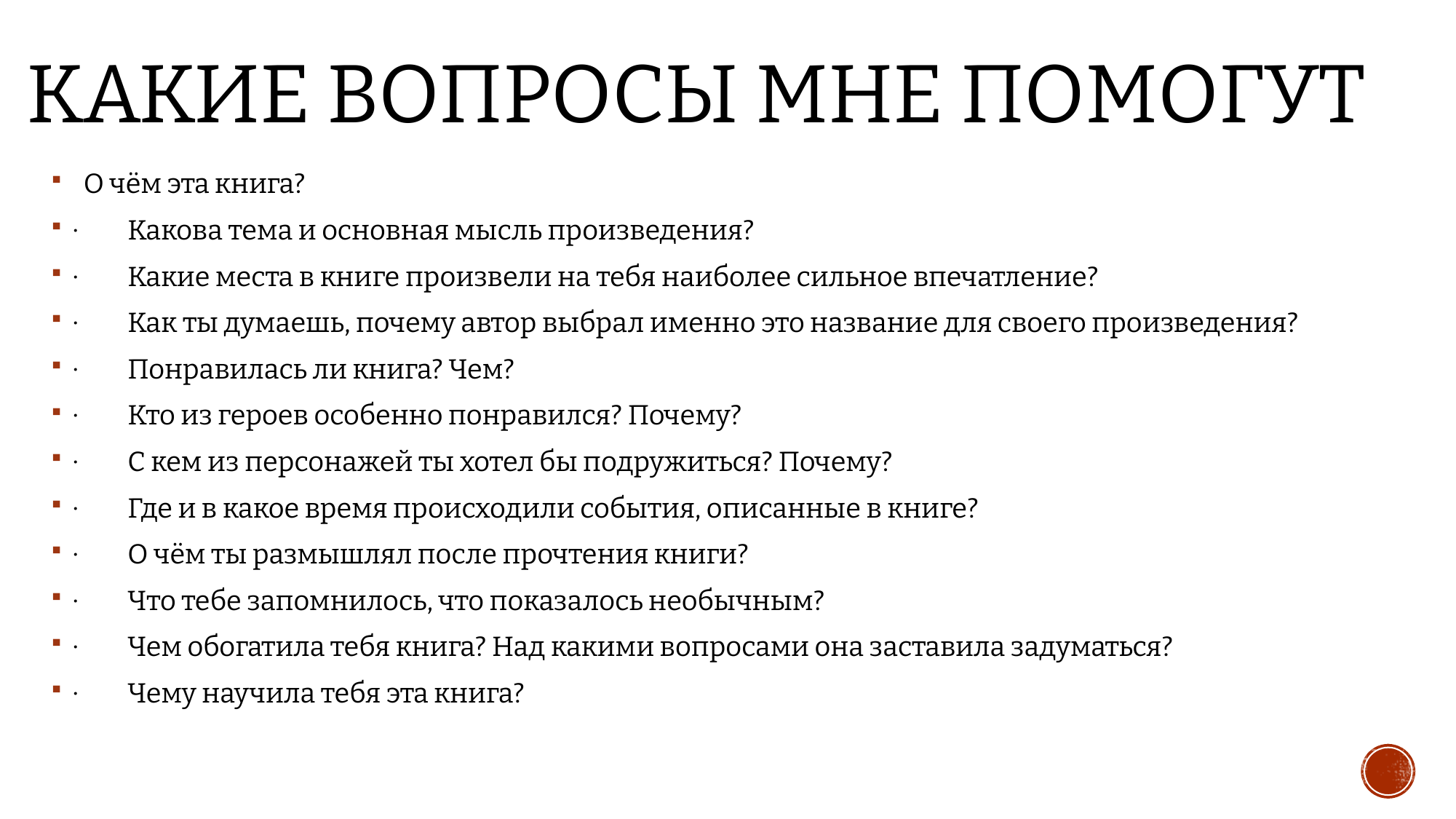

# Какие вопросы мне помогут
  О чём эта книга?
·         Какова тема и основная мысль произведения?
·         Какие места в книге произвели на тебя наиболее сильное впечатление?
·         Как ты думаешь, почему автор выбрал именно это название для своего произведения?
·         Понравилась ли книга? Чем?
·         Кто из героев особенно понравился? Почему?
·         С кем из персонажей ты хотел бы подружиться? Почему?
·         Где и в какое время происходили события, описанные в книге?
·         О чём ты размышлял после прочтения книги?
·         Что тебе запомнилось, что показалось необычным?
·         Чем обогатила тебя книга? Над какими вопросами она заставила задуматься?
·         Чему научила тебя эта книга?